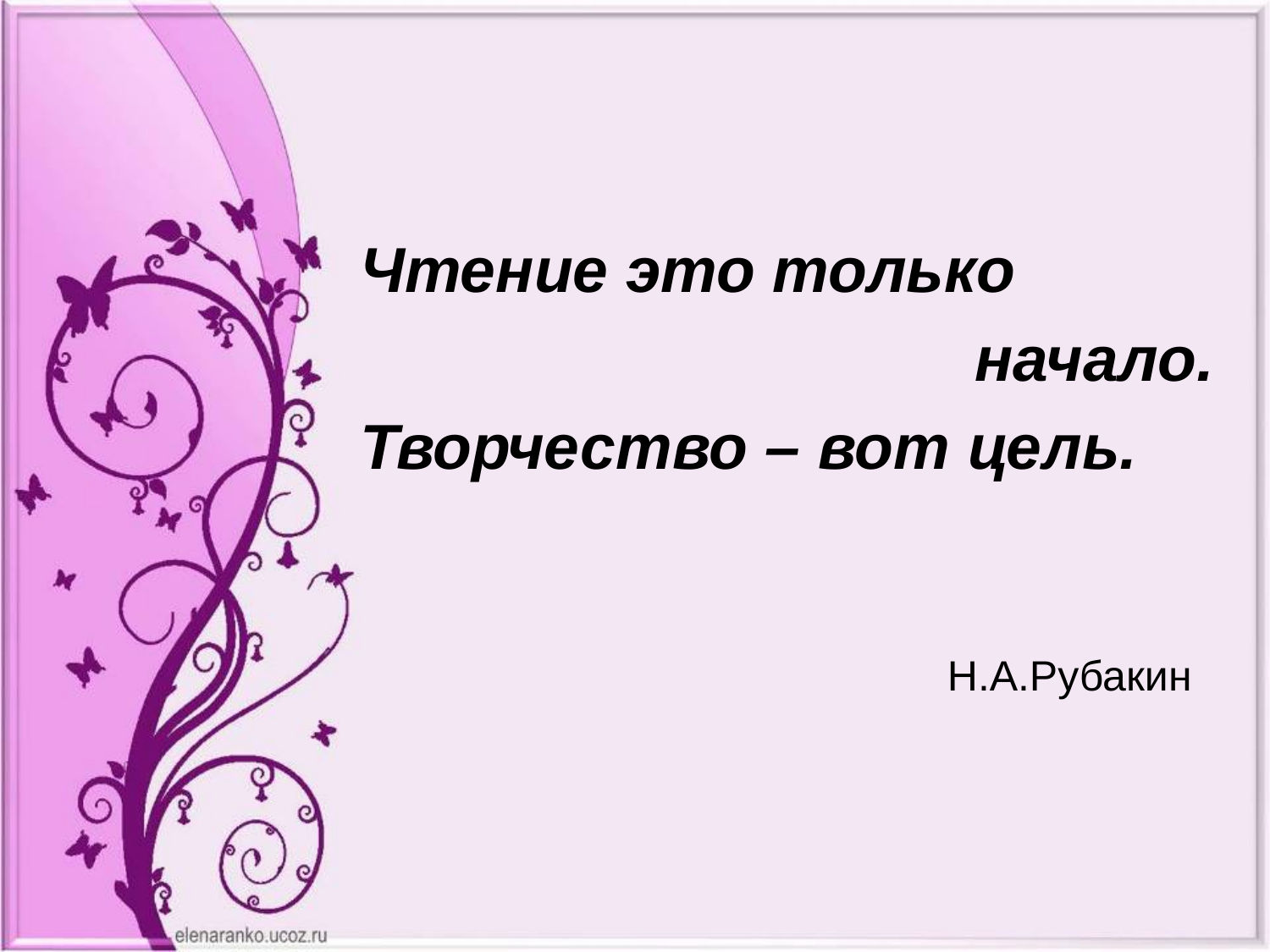

#
Чтение это только
                                   начало.
Творчество – вот цель.

Н.А.Рубакин